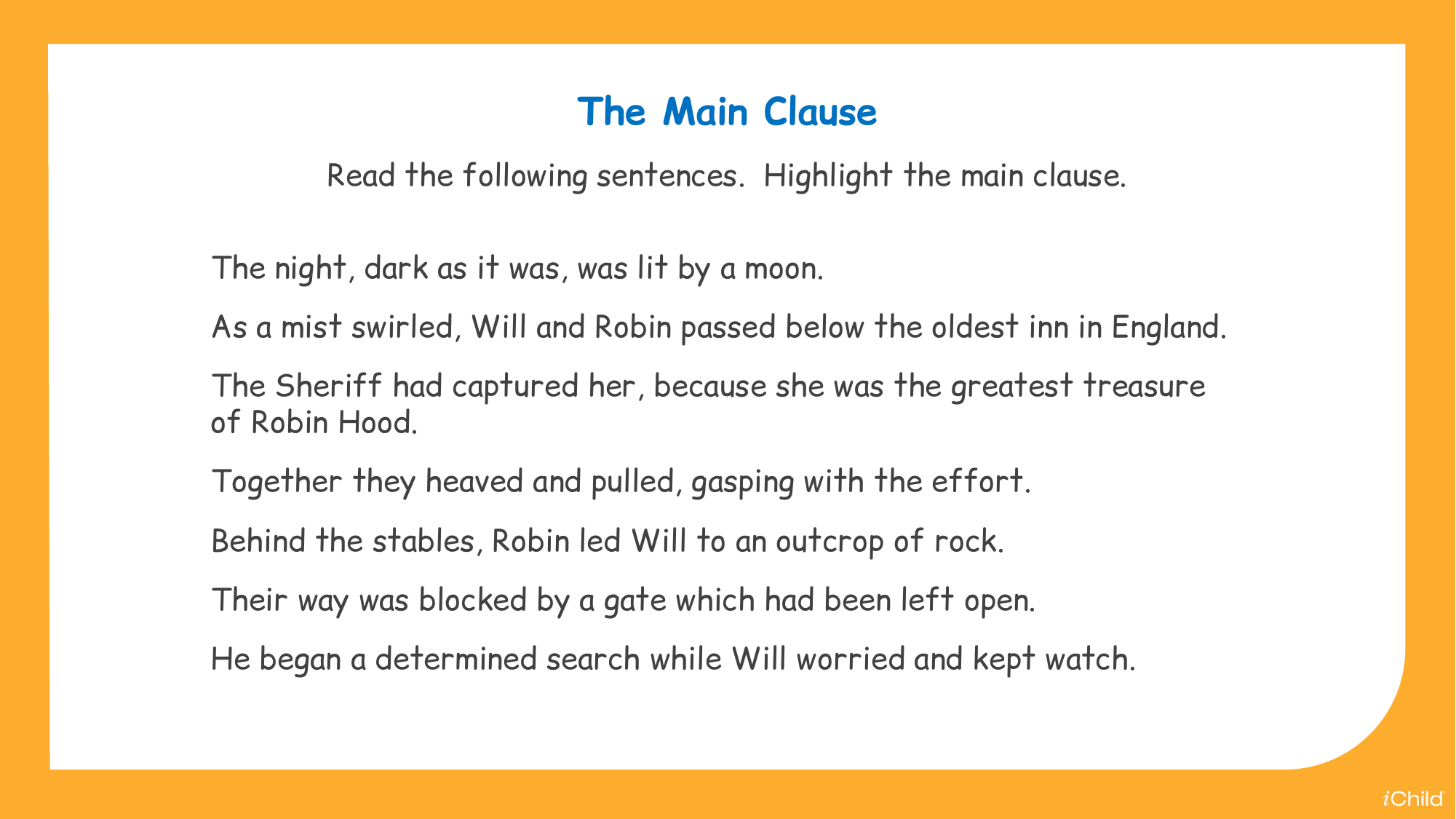

The Main Clause
Read the following sentences.  Highlight the main clause.
The night, dark as it was, was lit by a moon.
As a mist swirled, Will and Robin passed below the oldest inn in England.
The Sheriff had captured her, because she was the greatest treasure
of Robin Hood.
Together they heaved and pulled, gasping with the effort.
Behind the stables, Robin led Will to an outcrop of rock.
Their way was blocked by a gate which had been left open.
He began a determined search while Will worried and kept watch.